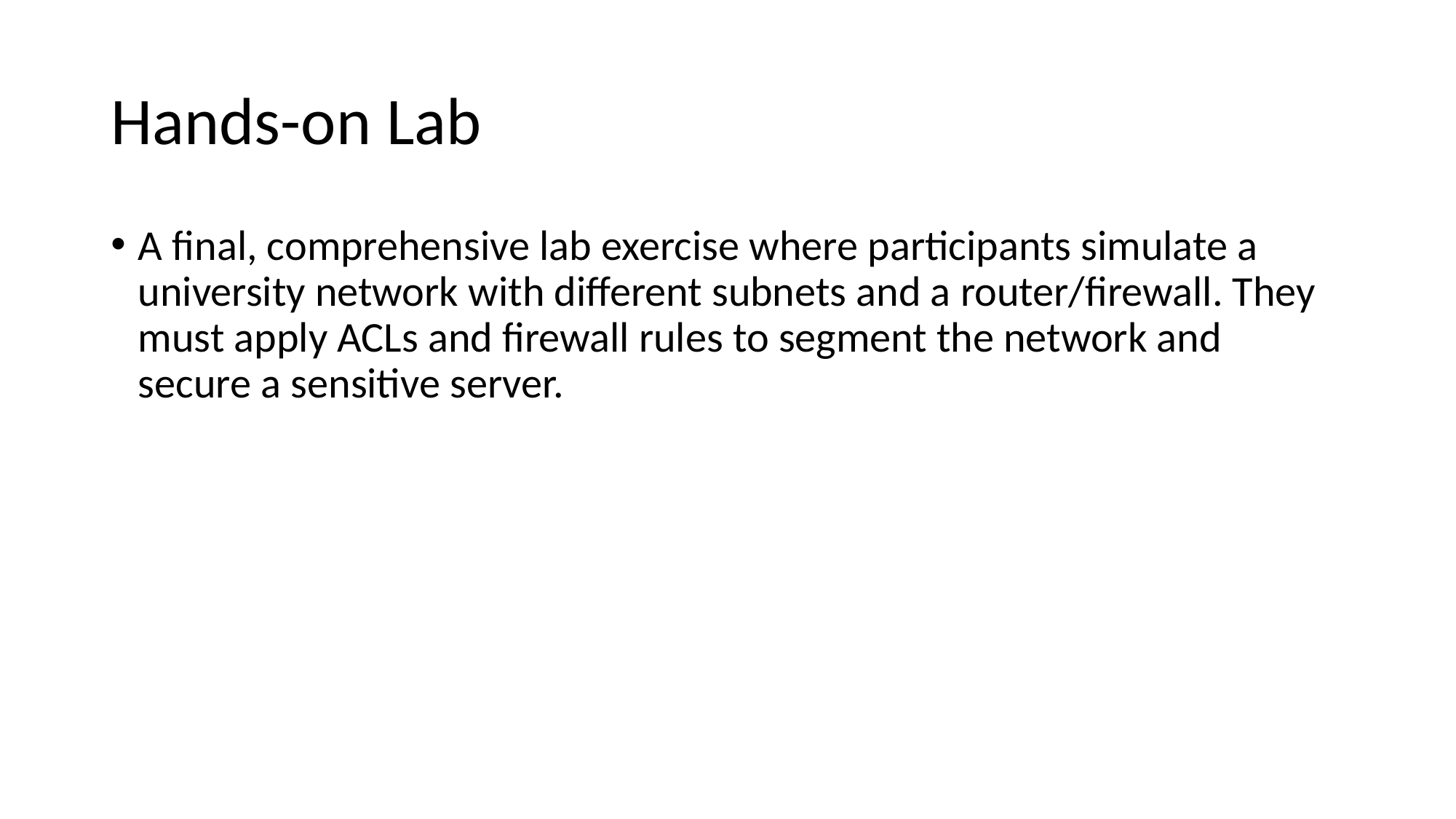

# Hands-on Lab
A final, comprehensive lab exercise where participants simulate a university network with different subnets and a router/firewall. They must apply ACLs and firewall rules to segment the network and secure a sensitive server.